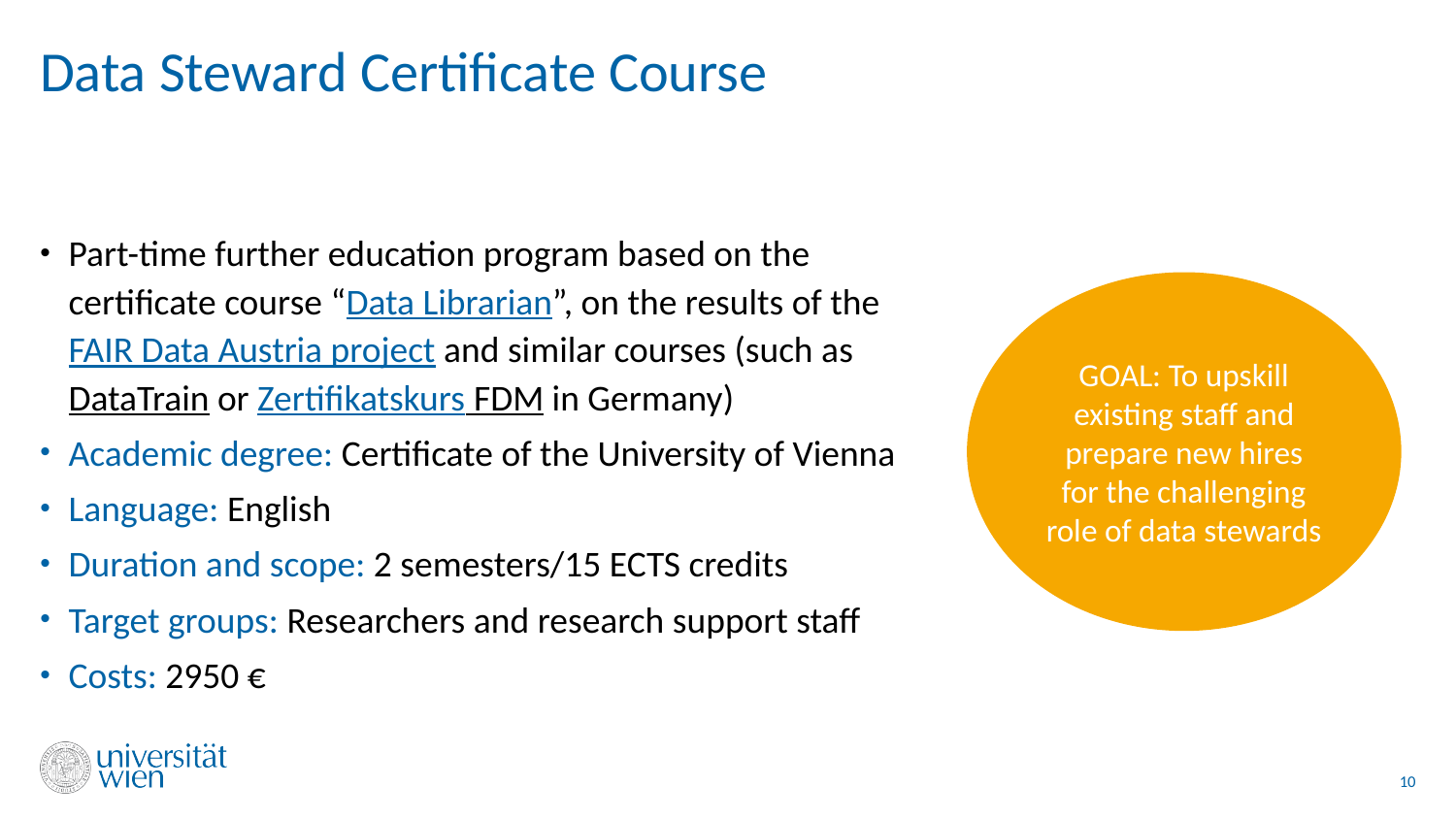

# Data Steward Certificate Course
Part-time further education program based on the certificate course “Data Librarian”, on the results of the FAIR Data Austria project and similar courses (such as DataTrain or Zertifikatskurs FDM in Germany)
Academic degree: Certificate of the University of Vienna
Language: English
Duration and scope: 2 semesters/15 ECTS credits
Target groups: Researchers and research support staff
Costs: 2950 €

GOAL: To upskill existing staff and prepare new hires for the challenging role of data stewards
10